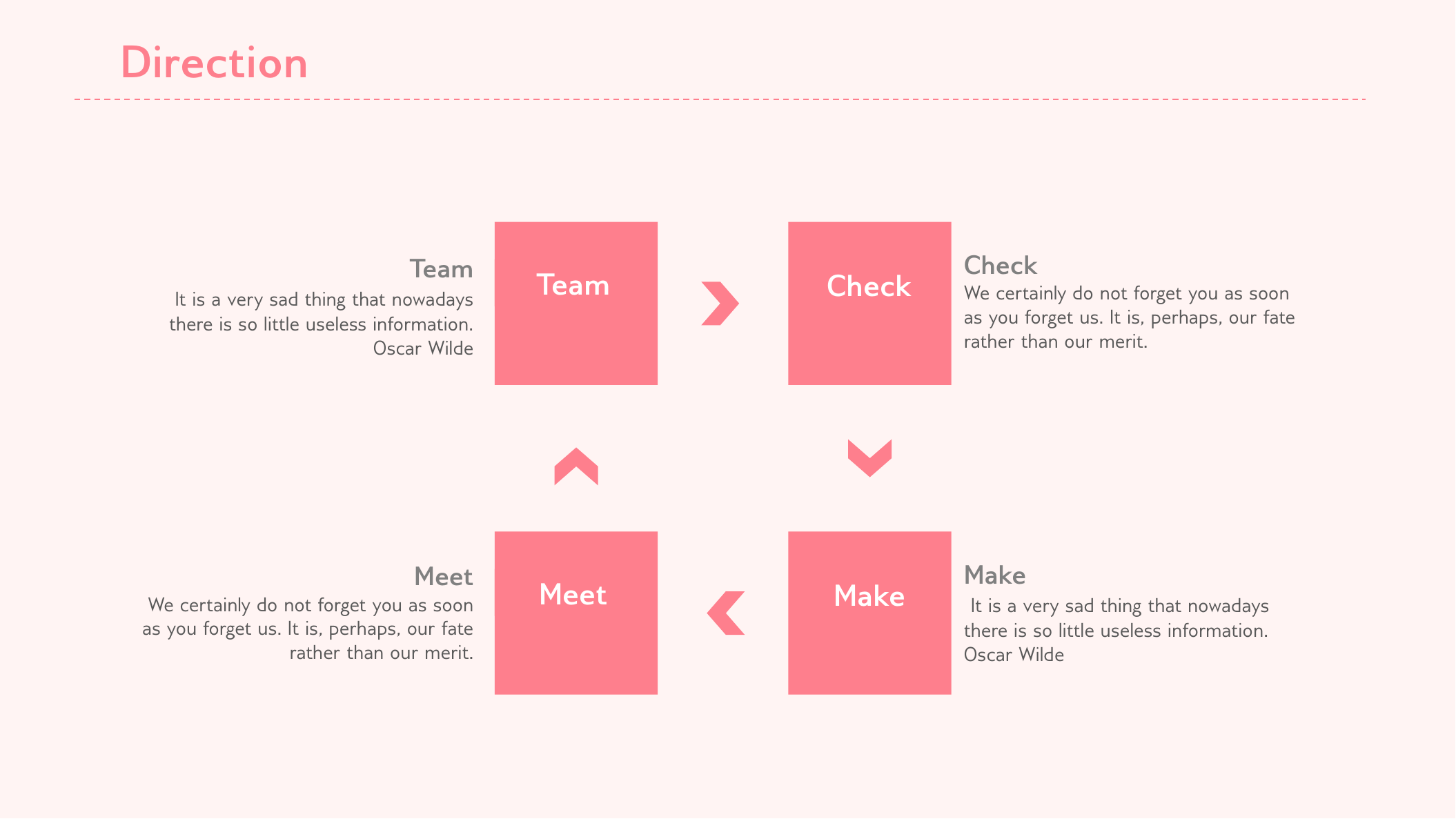

Direction

Team

Check
Check
We certainly do not forget you as soon as you forget us. It is, perhaps, our fate rather than our merit.
Team
   It is a very sad thing that nowadays there is so little useless information. Oscar Wilde

Meet

Make
Make
 It is a very sad thing that nowadays there is so little useless information. Oscar Wilde
Meet
We certainly do not forget you as soon as you forget us. It is, perhaps, our fate rather than our merit.